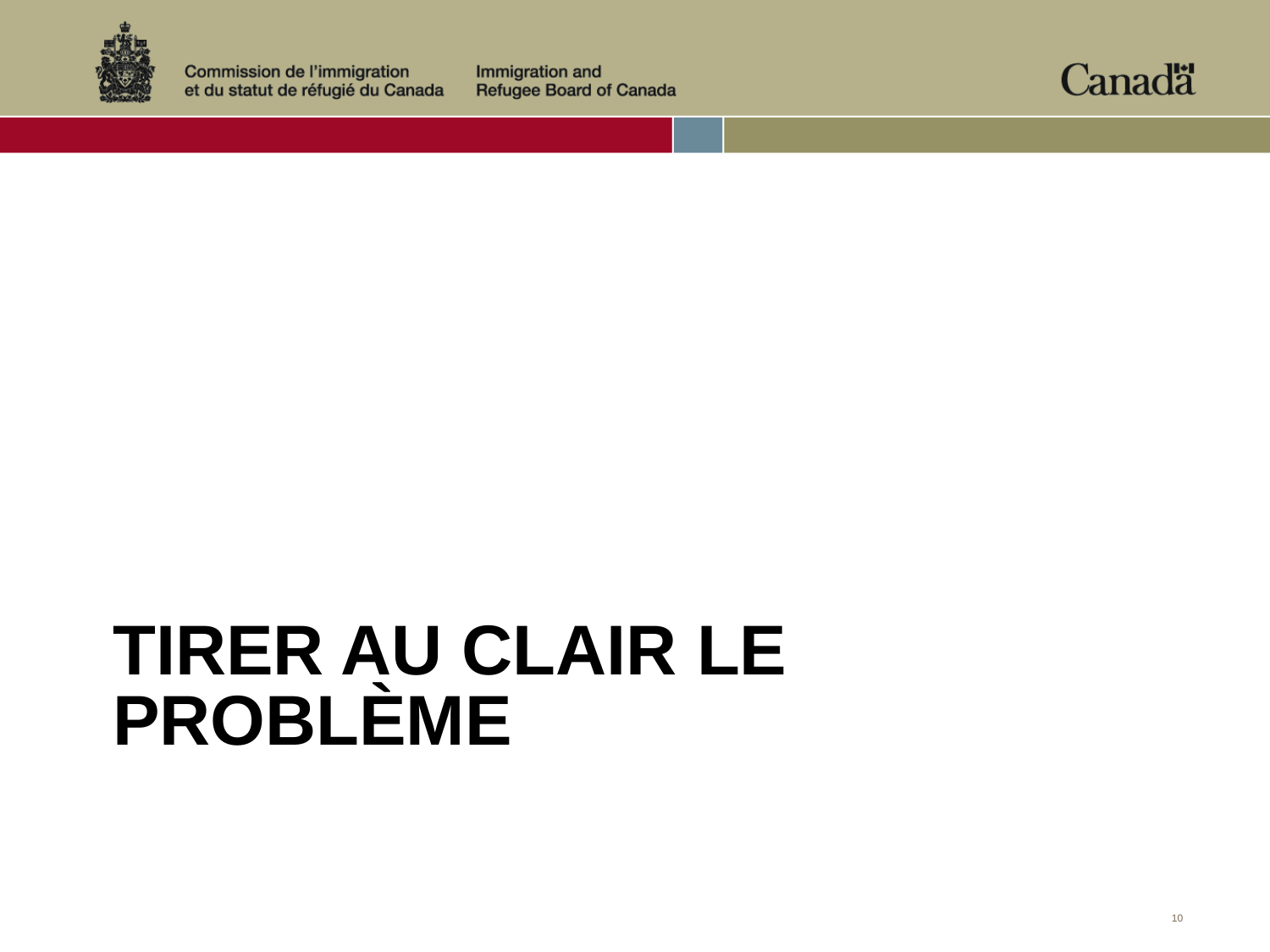

# TIRER AU CLAIR le problème
10